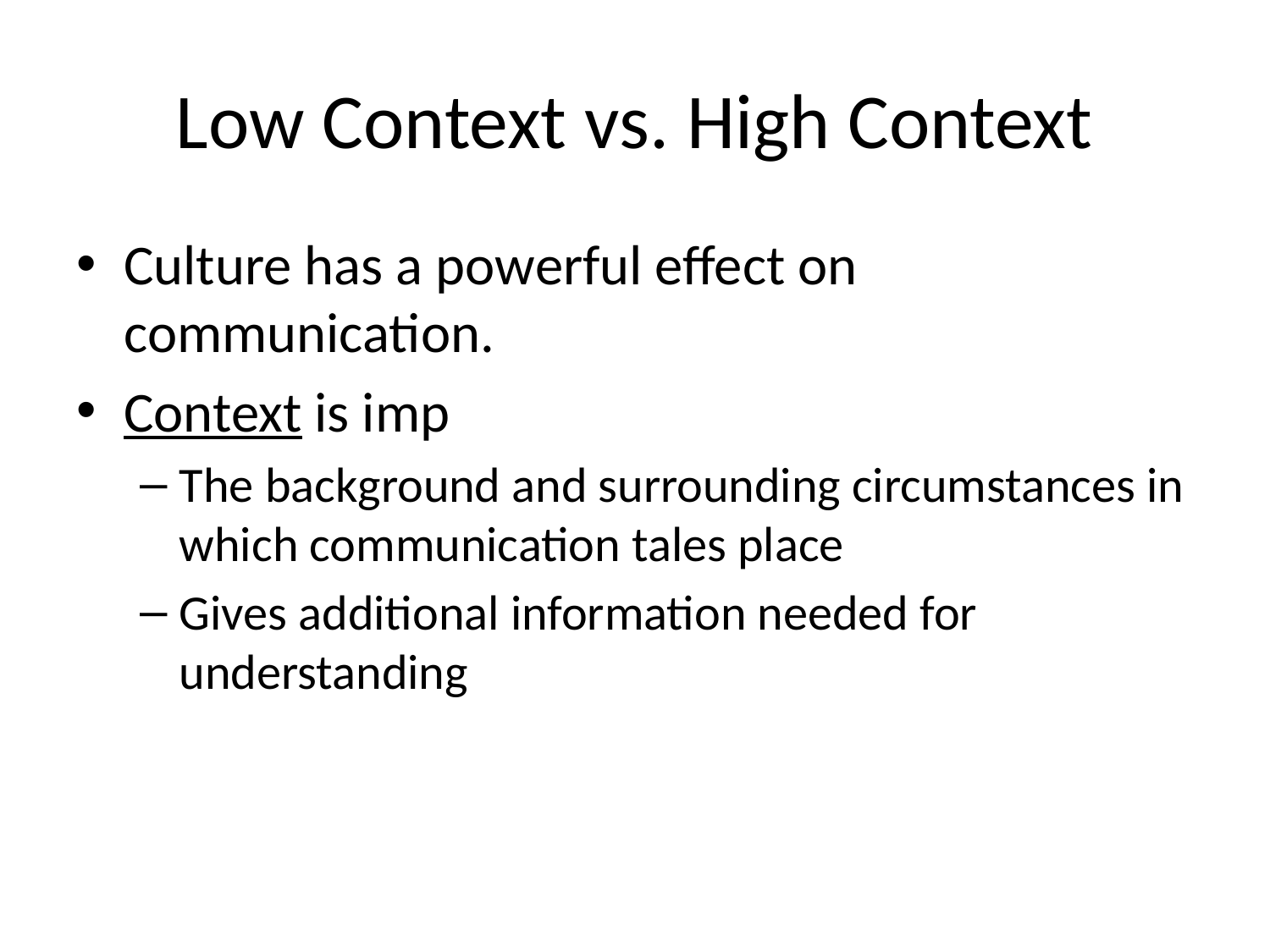

# Low Context vs. High Context
Culture has a powerful effect on communication.
Context is imp
The background and surrounding circumstances in which communication tales place
Gives additional information needed for understanding